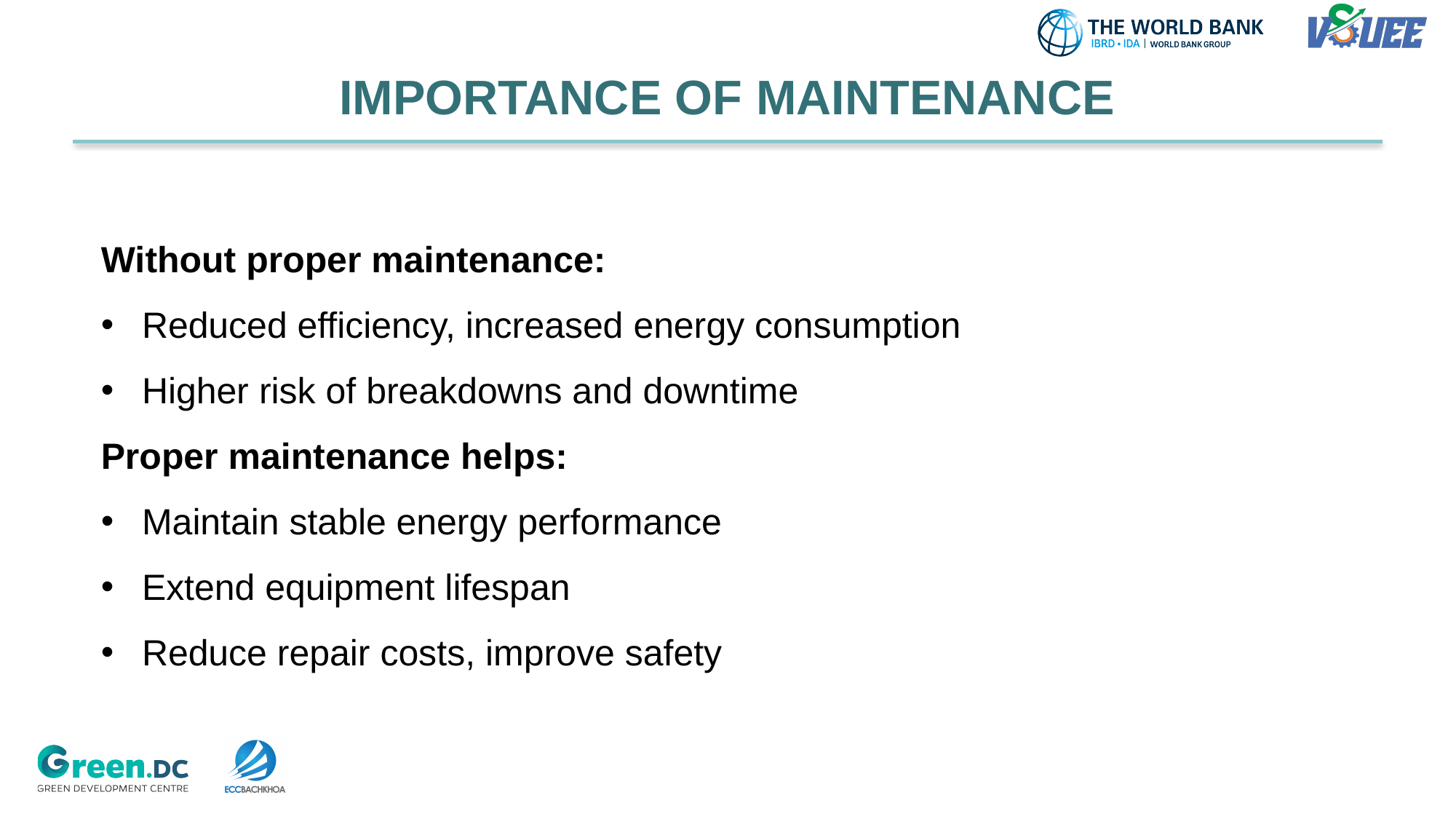

# IMPORTANCE OF MAINTENANCE
Without proper maintenance:
Reduced efficiency, increased energy consumption
Higher risk of breakdowns and downtime
Proper maintenance helps:
Maintain stable energy performance
Extend equipment lifespan
Reduce repair costs, improve safety